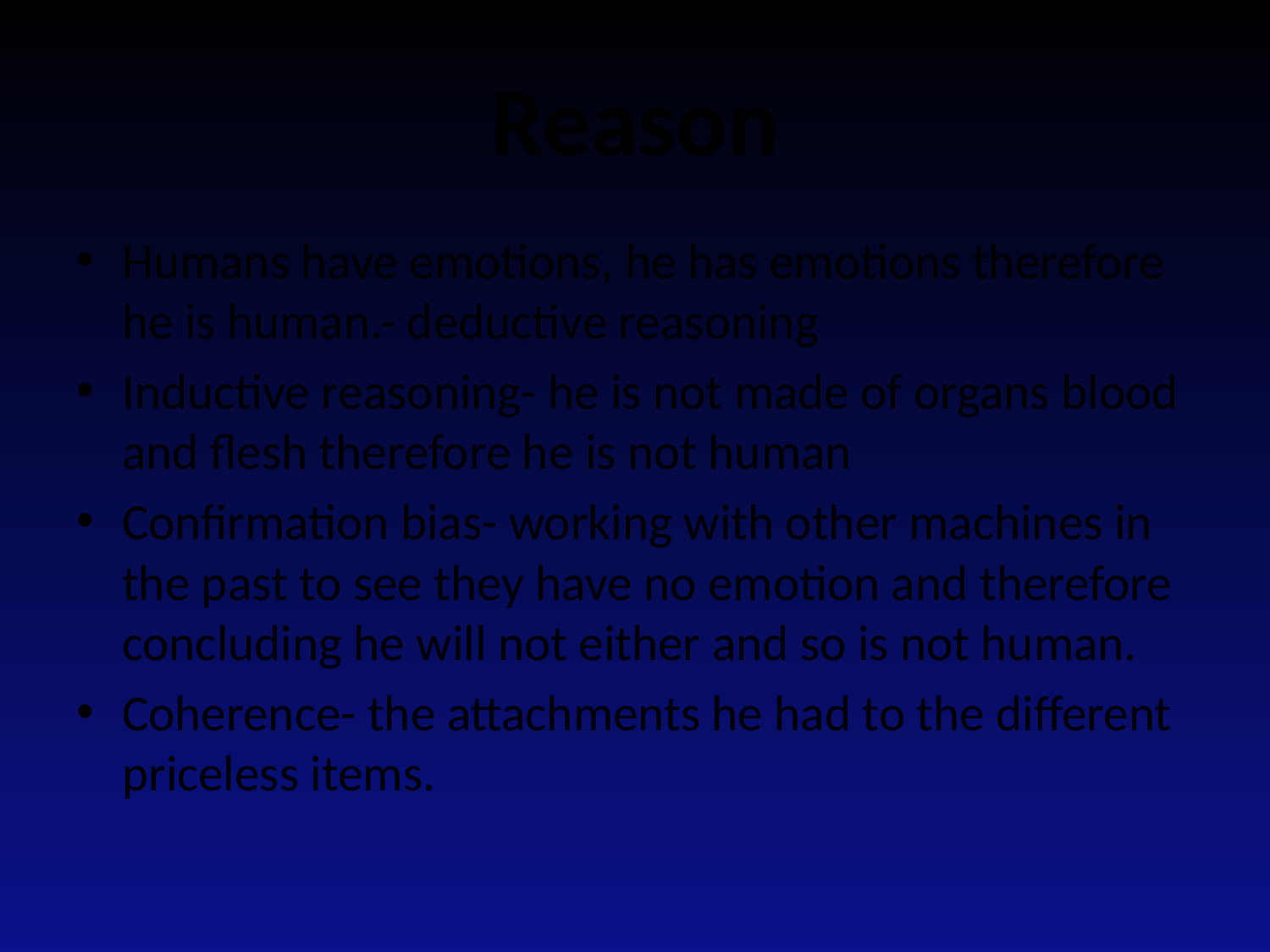

# Reason
Humans have emotions, he has emotions therefore he is human.- deductive reasoning
Inductive reasoning- he is not made of organs blood and flesh therefore he is not human
Confirmation bias- working with other machines in the past to see they have no emotion and therefore concluding he will not either and so is not human.
Coherence- the attachments he had to the different priceless items.